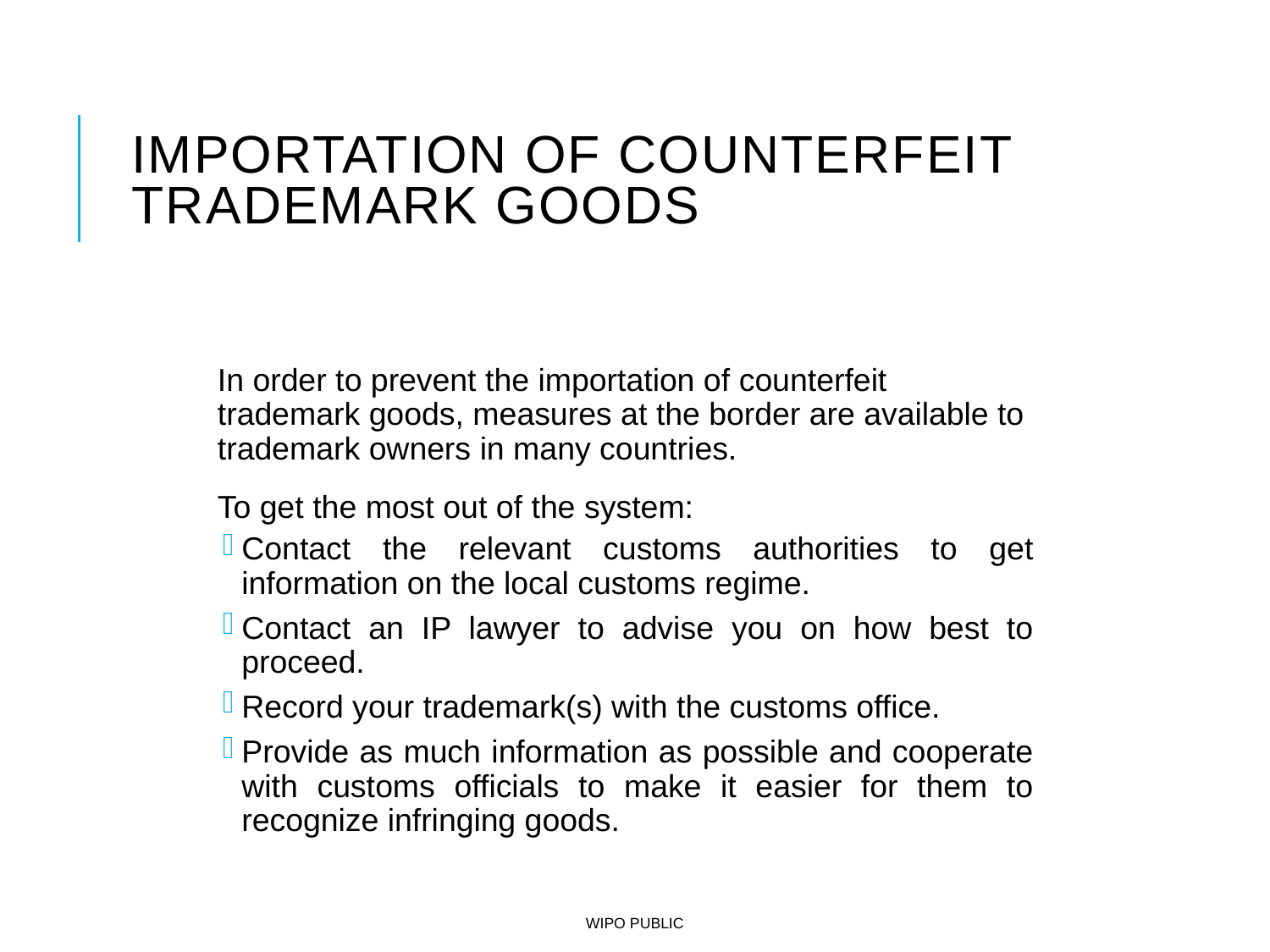

# Importation of counterfeit trademark goods
In order to prevent the importation of counterfeit trademark goods, measures at the border are available to trademark owners in many countries.
To get the most out of the system:
Contact the relevant customs authorities to get information on the local customs regime.
Contact an IP lawyer to advise you on how best to proceed.
Record your trademark(s) with the customs office.
Provide as much information as possible and cooperate with customs officials to make it easier for them to recognize infringing goods.